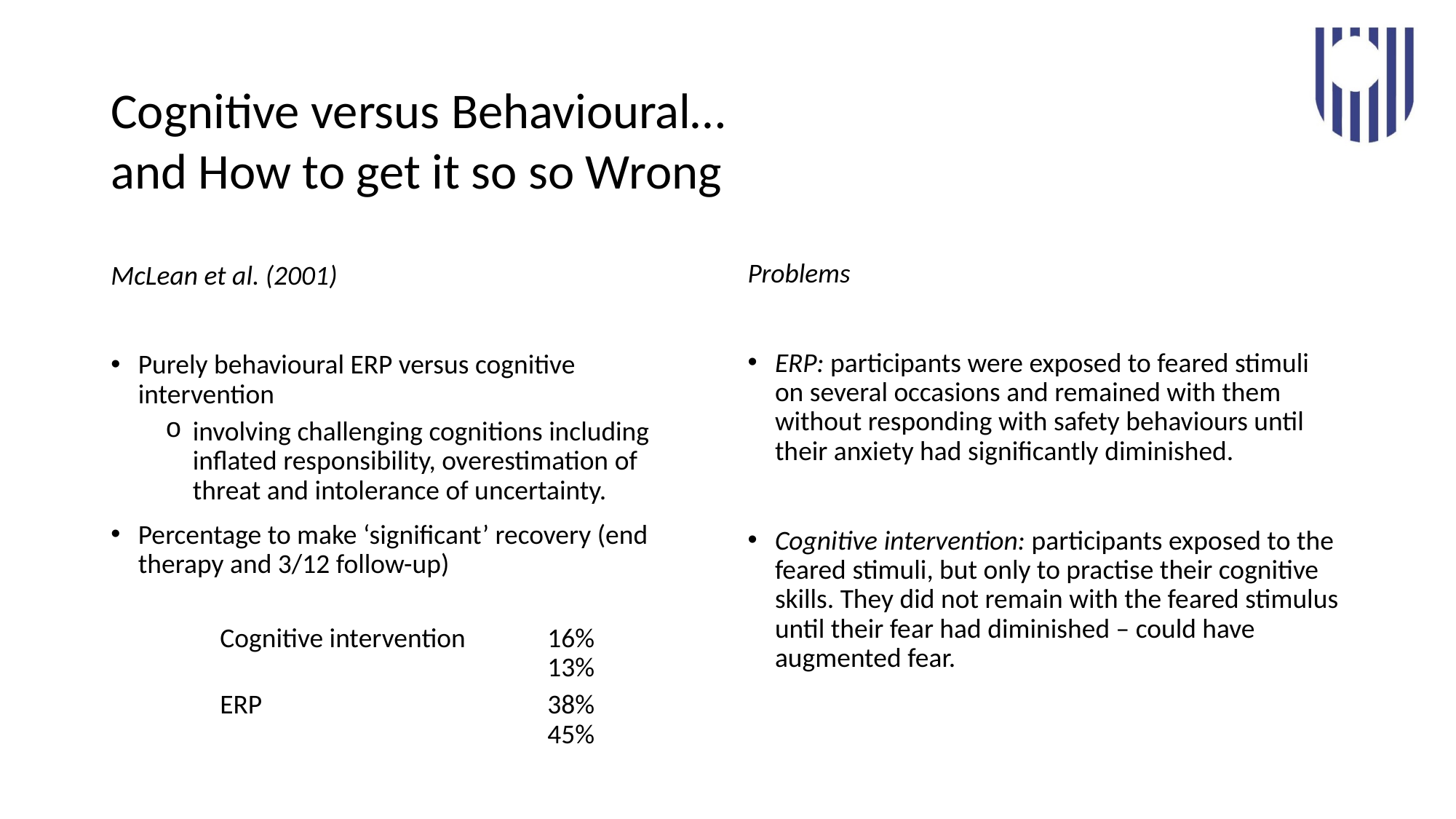

#
Cognitive versus Behavioural…
and How to get it so so Wrong
Problems

ERP: participants were exposed to feared stimuli on several occasions and remained with them without responding with safety behaviours until their anxiety had significantly diminished.

Cognitive intervention: participants exposed to the feared stimuli, but only to practise their cognitive skills. They did not remain with the feared stimulus until their fear had diminished – could have augmented fear.

McLean et al. (2001)

Purely behavioural ERP versus cognitive intervention
involving challenging cognitions including inflated responsibility, overestimation of threat and intolerance of uncertainty.
Percentage to make ‘significant’ recovery (end therapy and 3/12 follow-up)

Cognitive intervention	16% 				13%
ERP			38% 				45%